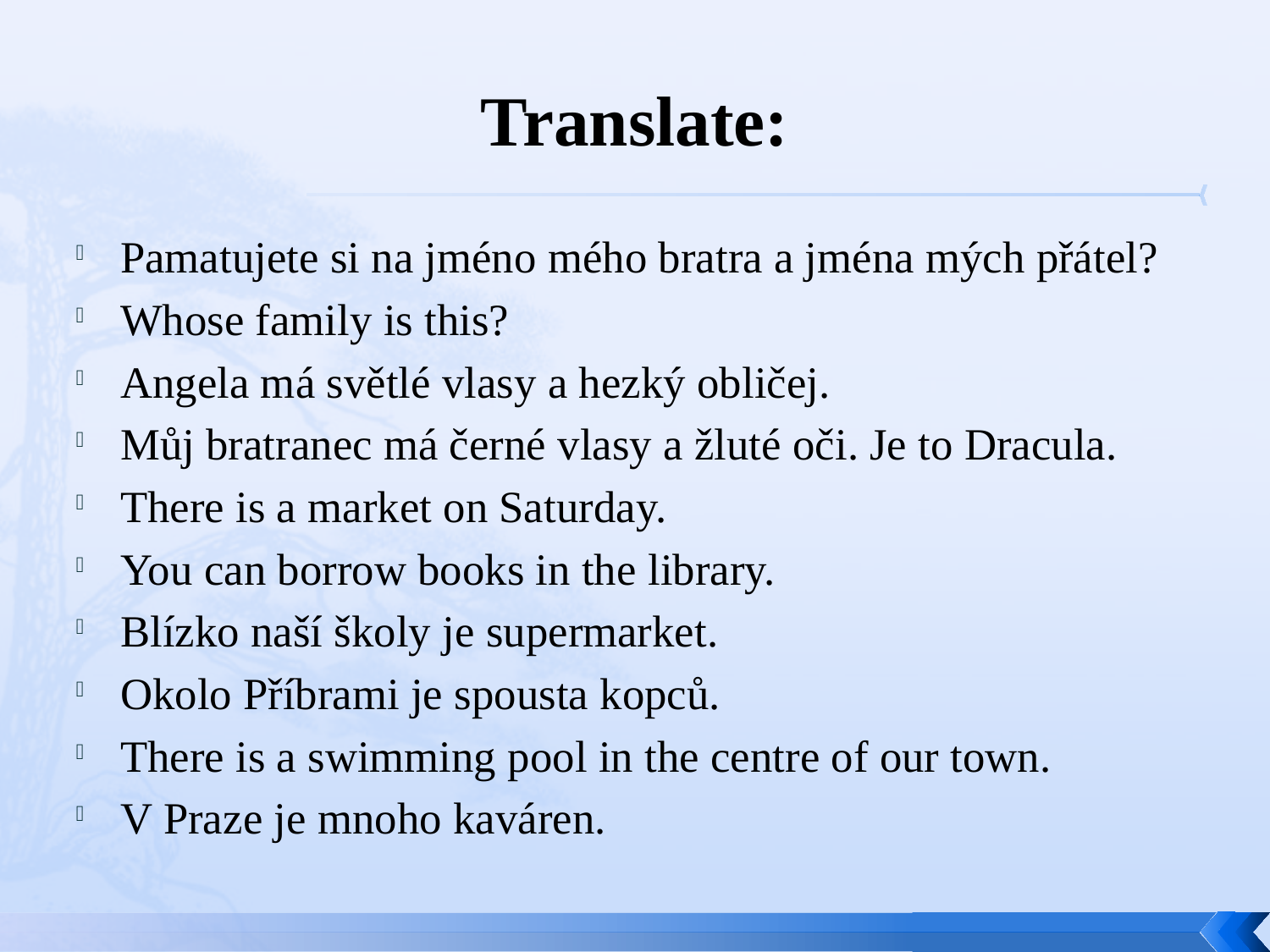

# Translate:
Pamatujete si na jméno mého bratra a jména mých přátel?
Whose family is this?
Angela má světlé vlasy a hezký obličej.
Můj bratranec má černé vlasy a žluté oči. Je to Dracula.
There is a market on Saturday.
You can borrow books in the library.
Blízko naší školy je supermarket.
Okolo Příbrami je spousta kopců.
There is a swimming pool in the centre of our town.
V Praze je mnoho kaváren.